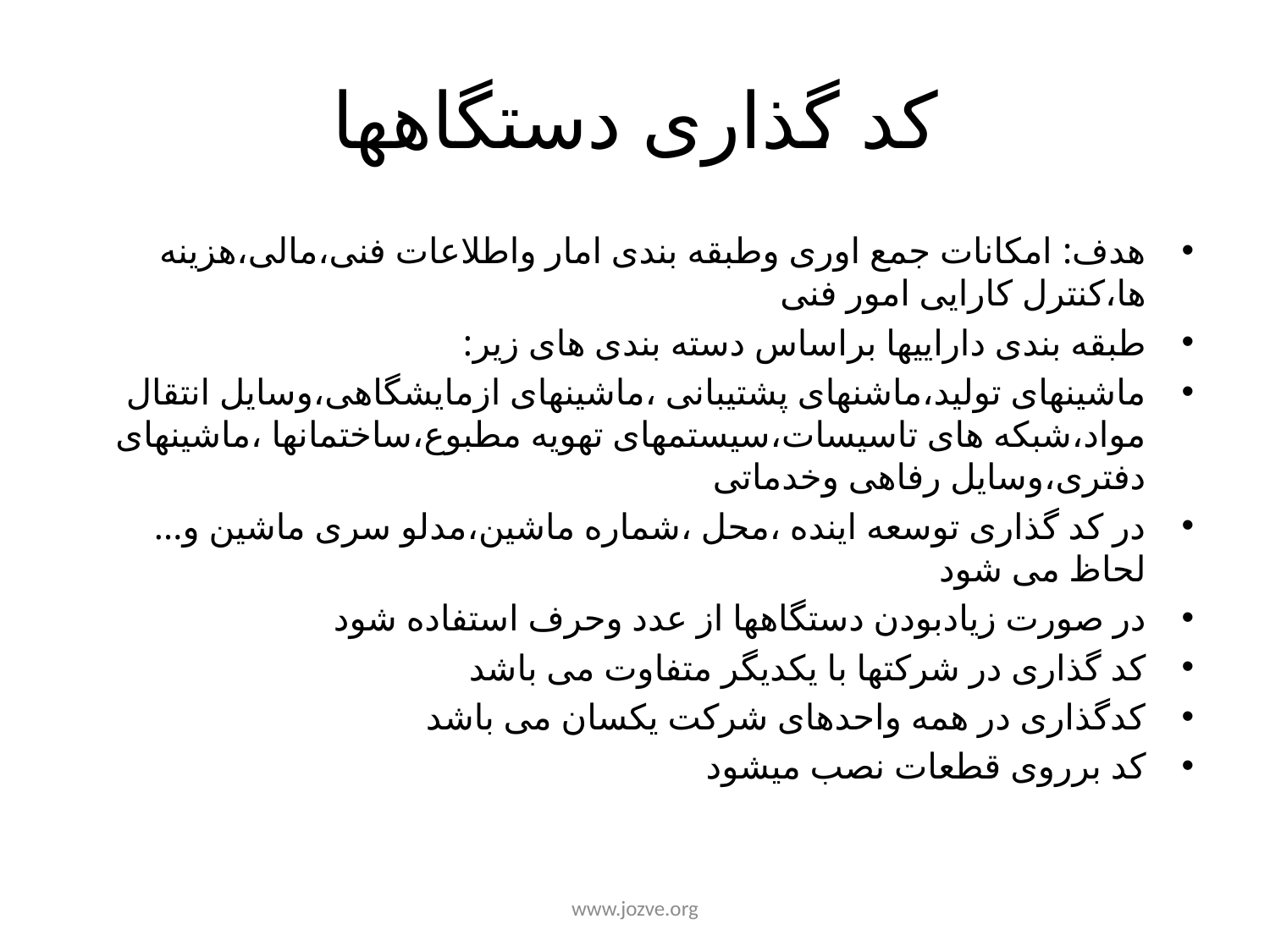

# کد گذاری دستگاهها
هدف: امکانات جمع اوری وطبقه بندی امار واطلاعات فنی،مالی،هزینه ها،کنترل کارایی امور فنی
طبقه بندی داراییها براساس دسته بندی های زیر:
ماشینهای تولید،ماشنهای پشتیبانی ،ماشینهای ازمایشگاهی،وسایل انتقال مواد،شبکه های تاسیسات،سیستمهای تهویه مطبوع،ساختمانها ،ماشینهای دفتری،وسایل رفاهی وخدماتی
در کد گذاری توسعه اینده ،محل ،شماره ماشین،مدلو سری ماشین و... لحاظ می شود
در صورت زیادبودن دستگاهها از عدد وحرف استفاده شود
کد گذاری در شرکتها با یکدیگر متفاوت می باشد
کدگذاری در همه واحدهای شرکت یکسان می باشد
کد برروی قطعات نصب میشود
www.jozve.org